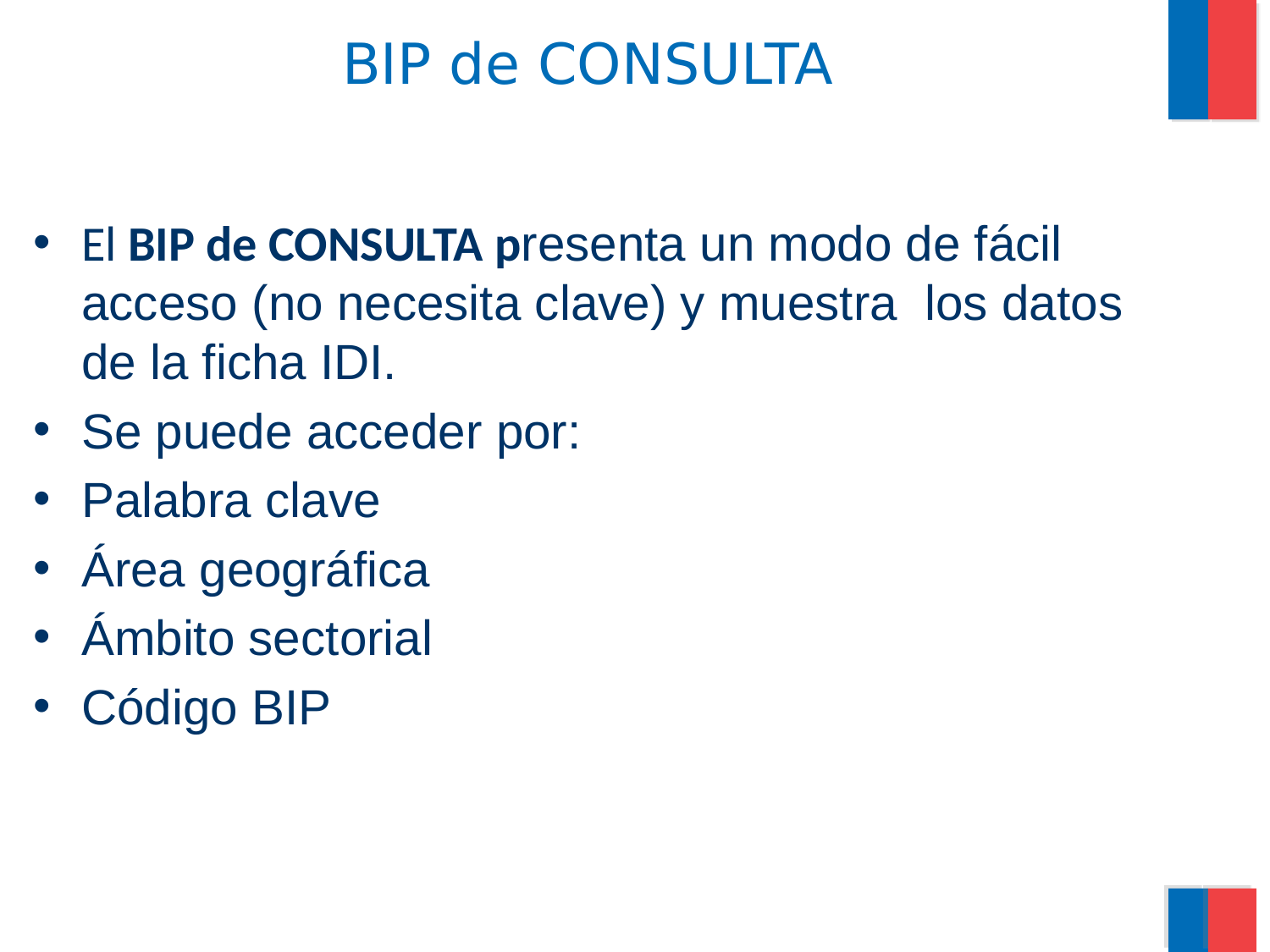

# BIP de CONSULTA
El BIP de CONSULTA presenta un modo de fácil acceso (no necesita clave) y muestra  los datos de la ficha IDI.
Se puede acceder por:
Palabra clave
Área geográfica
Ámbito sectorial
Código BIP